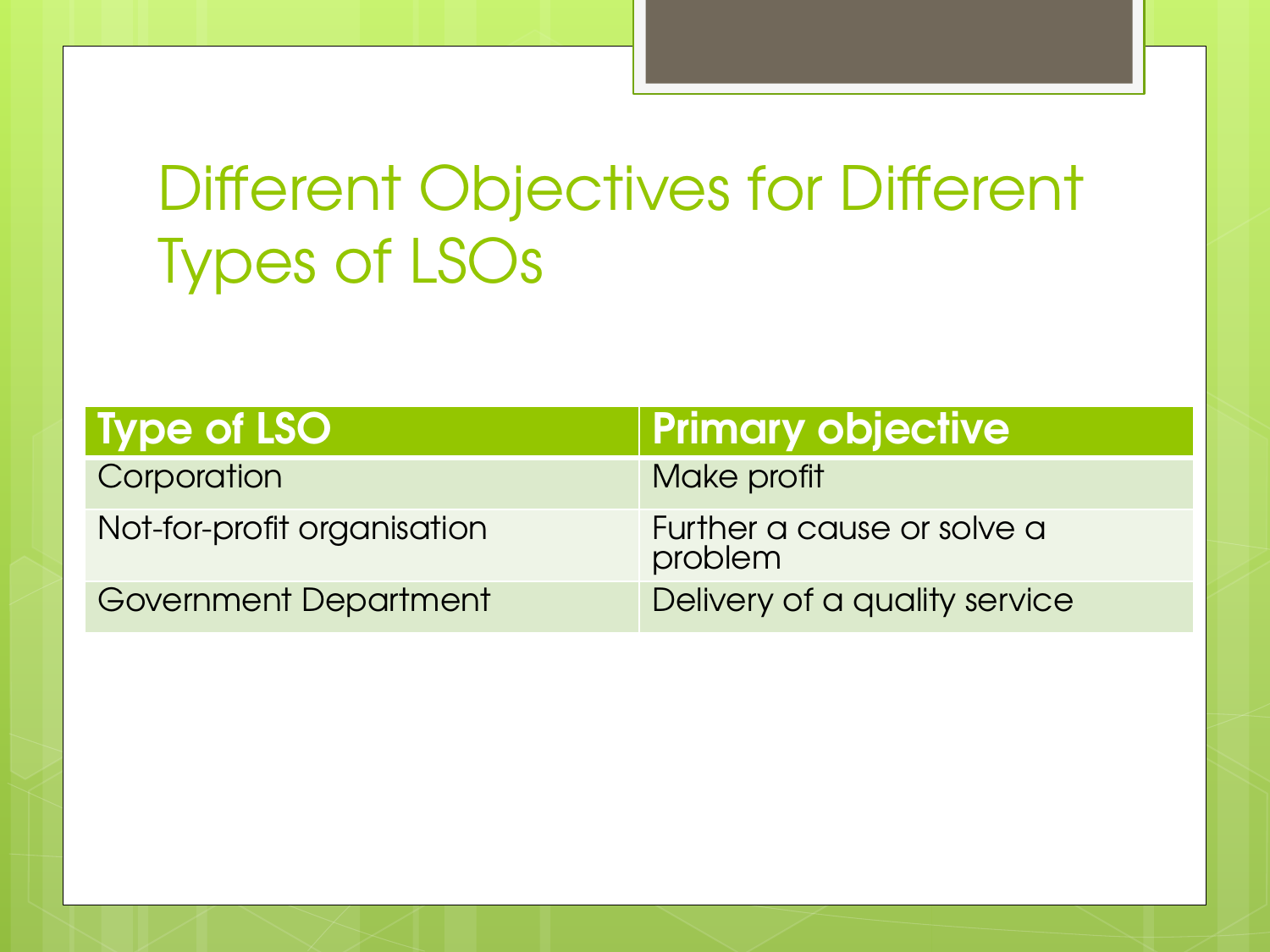

# Different Objectives for Different Types of LSOs
| Type of LSO | Primary objective |
| --- | --- |
| Corporation | Make profit |
| Not-for-profit organisation | Further a cause or solve a problem |
| Government Department | Delivery of a quality service |